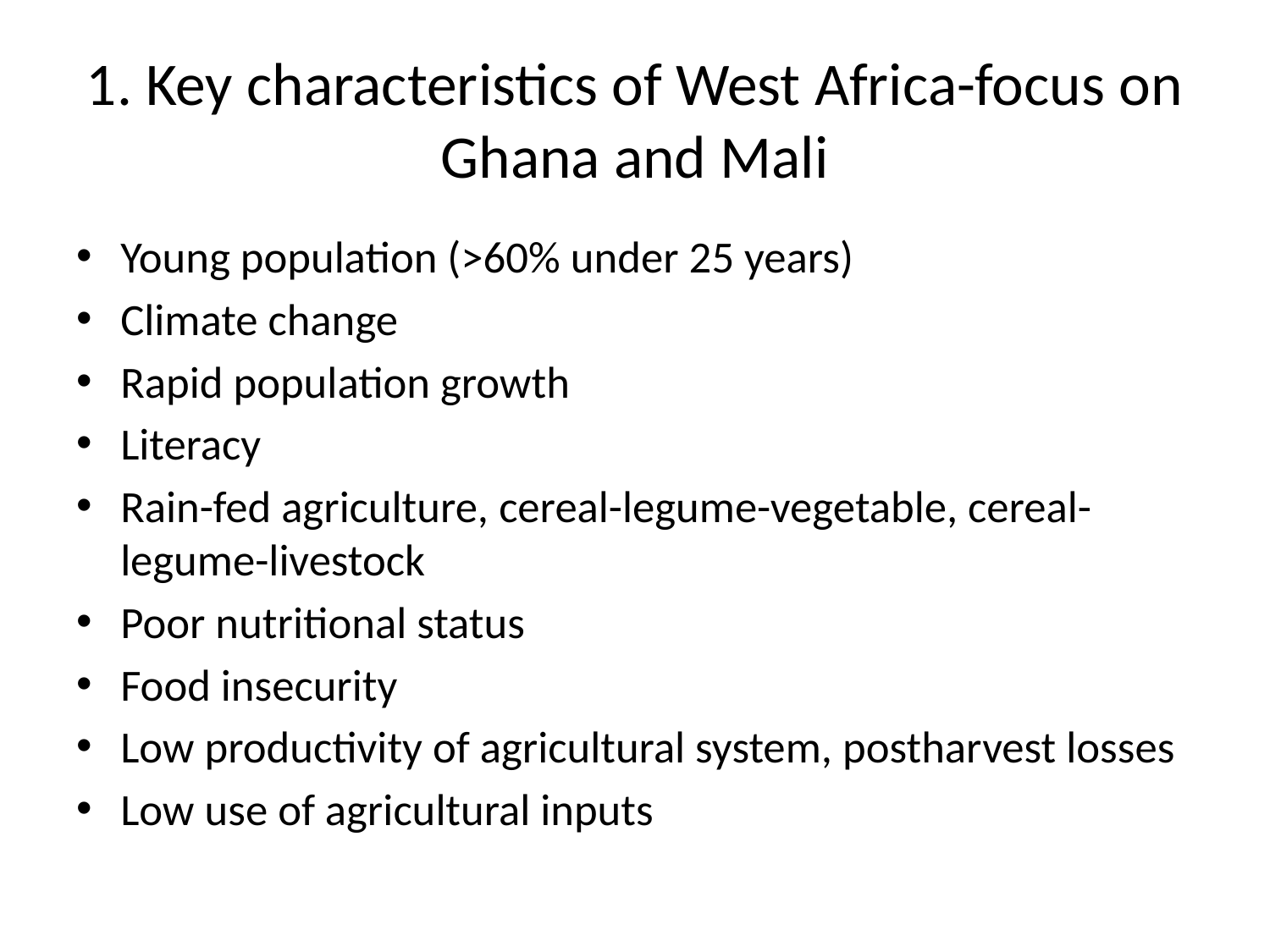

# 1. Key characteristics of West Africa-focus on Ghana and Mali
Young population (>60% under 25 years)
Climate change
Rapid population growth
Literacy
Rain-fed agriculture, cereal-legume-vegetable, cereal-legume-livestock
Poor nutritional status
Food insecurity
Low productivity of agricultural system, postharvest losses
Low use of agricultural inputs